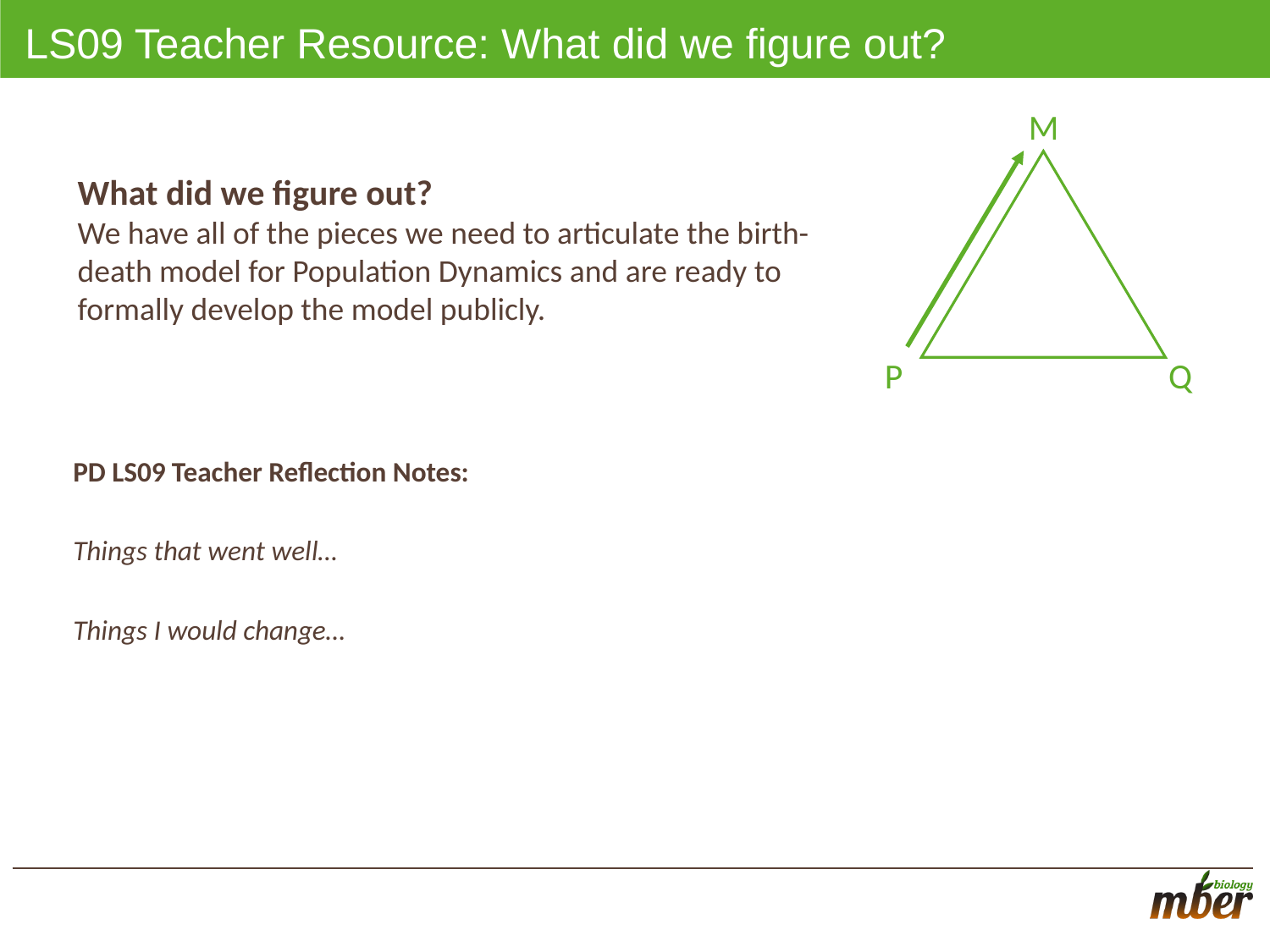

# LS09 Teacher Resource: What did we figure out?
M

Q
P
What did we figure out?
We have all of the pieces we need to articulate the birth-death model for Population Dynamics and are ready to formally develop the model publicly.
PD LS09 Teacher Reflection Notes:

Things that went well…

Things I would change…